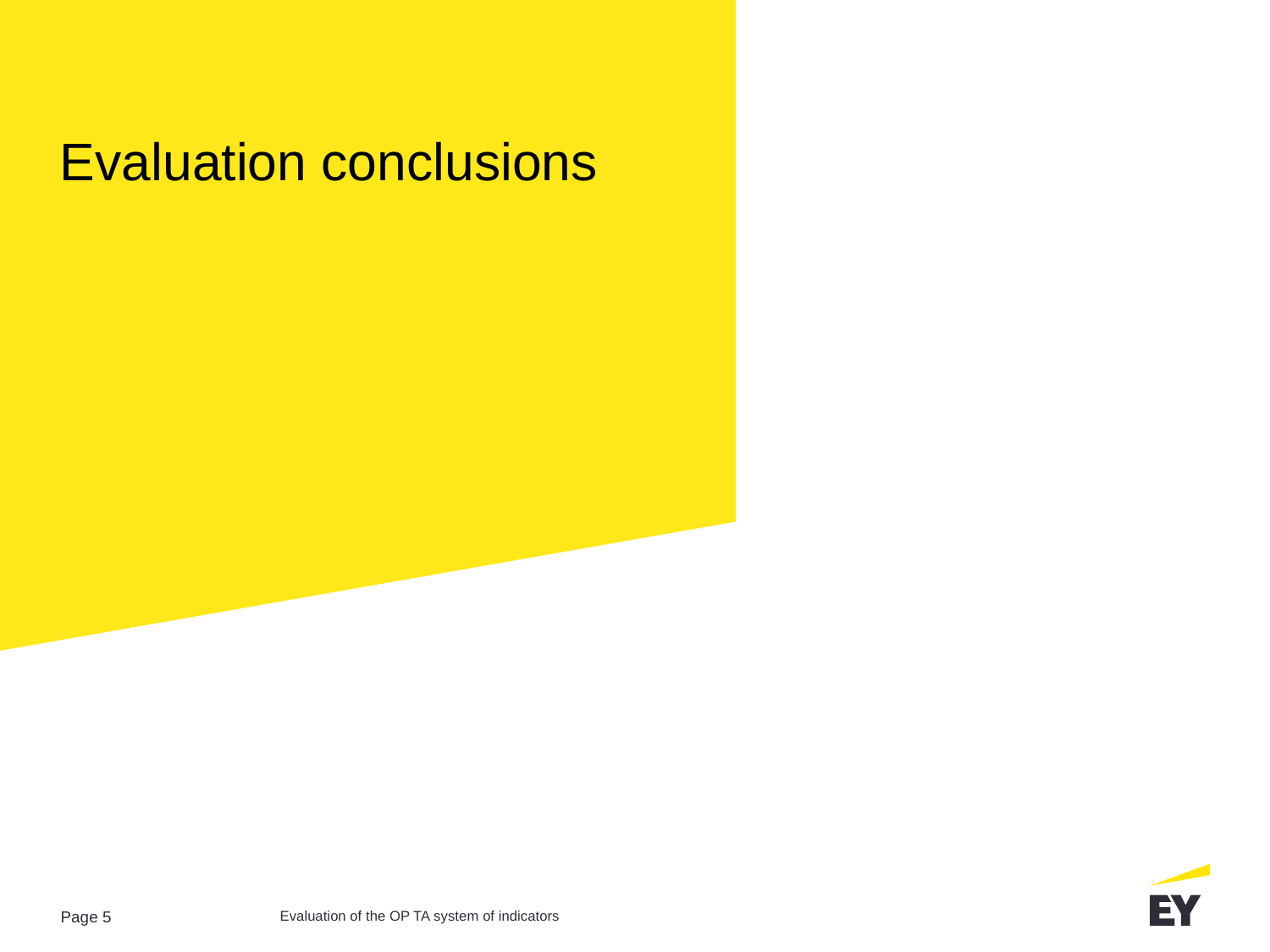

Evaluation conclusions
Evaluation of the OP TA system of indicators